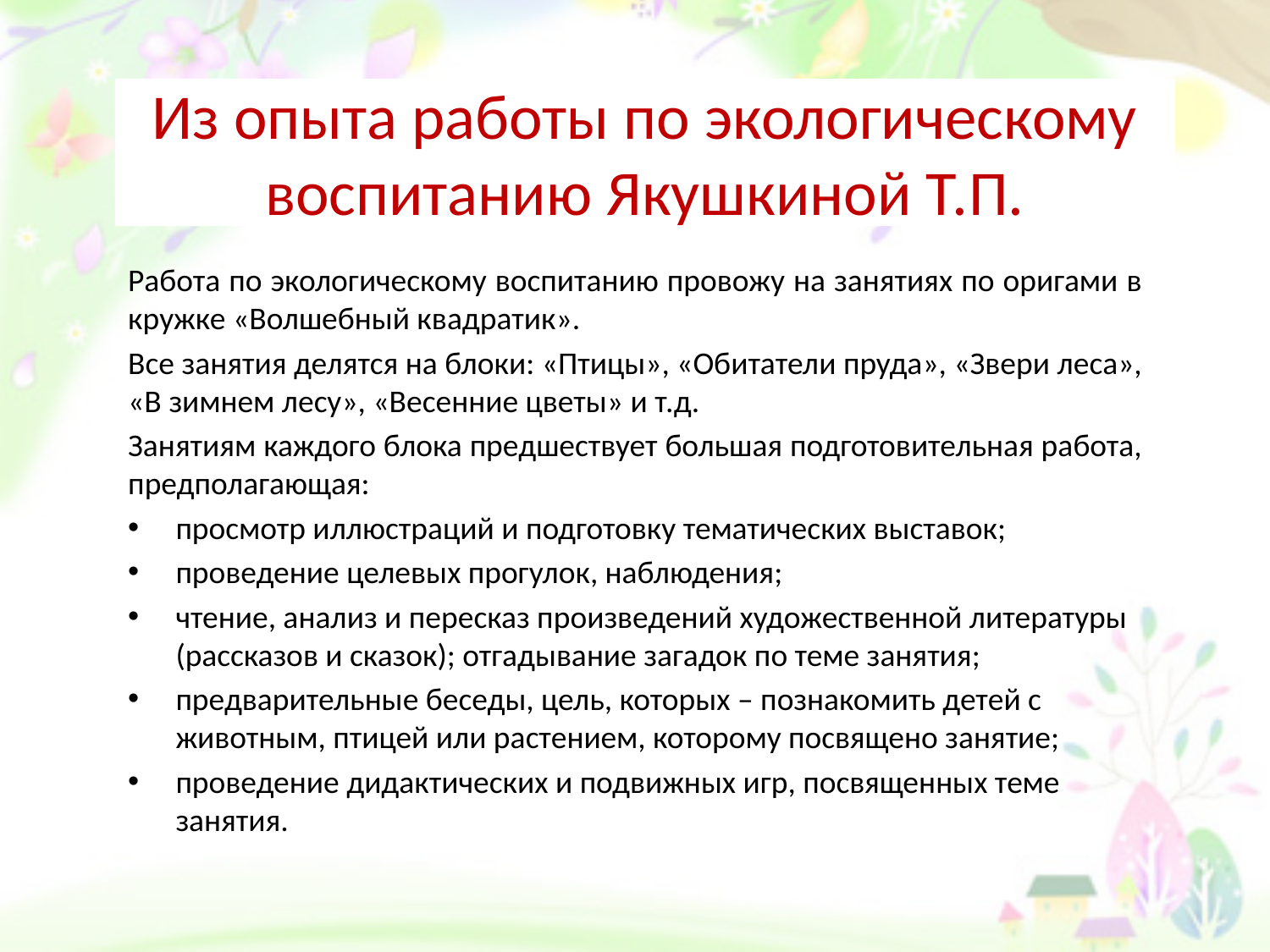

# Из опыта работы по экологическому воспитанию Якушкиной Т.П.
Работа по экологическому воспитанию провожу на занятиях по оригами в кружке «Волшебный квадратик».
Все занятия делятся на блоки: «Птицы», «Обитатели пруда», «Звери леса», «В зимнем лесу», «Весенние цветы» и т.д.
Занятиям каждого блока предшествует большая подготовительная работа, предполагающая:
просмотр иллюстраций и подготовку тематических выставок;
проведение целевых прогулок, наблюдения;
чтение, анализ и пересказ произведений художественной литературы (рассказов и сказок); отгадывание загадок по теме занятия;
предварительные беседы, цель, которых – познакомить детей с животным, птицей или растением, которому посвящено занятие;
проведение дидактических и подвижных игр, посвященных теме занятия.